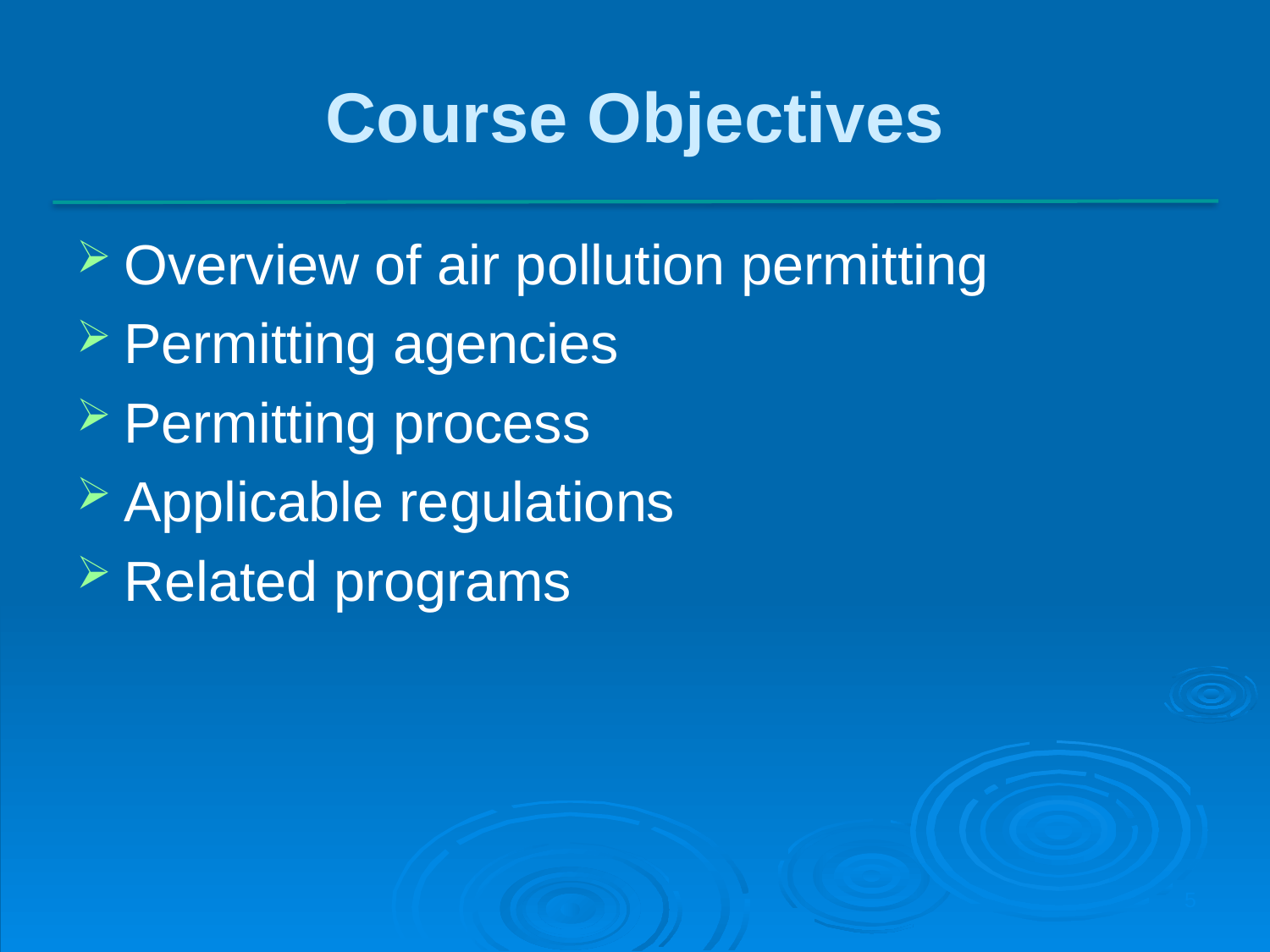

Overview of air pollution permitting
Permitting agencies
Permitting process
Applicable regulations
Related programs

Course Objectives
5